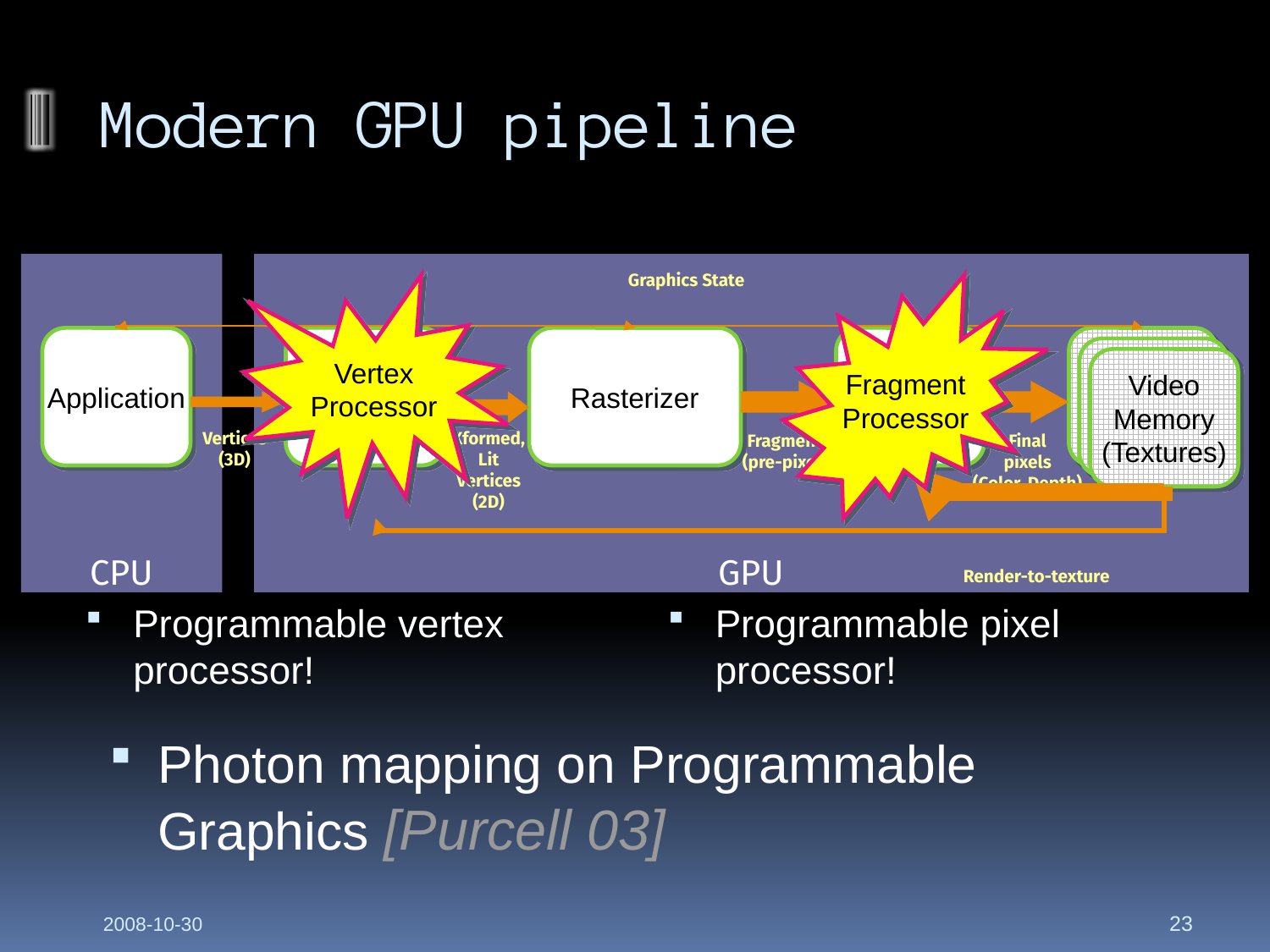

# Modern GPU pipeline

CPU

GPU
Graphics State
Vertex
Processor
Fragment
Processor
Application
Vertex
Processor
Rasterizer
Pixel
Processor

Video
Memory
(Textures)

Vertices
(3D)
Xformed,
Lit
Vertices
(2D)
Fragments
(pre-pixels)
Final
pixels
(Color, Depth)
Render-to-texture
Programmable vertex processor!
Programmable pixel processor!
Photon mapping on Programmable Graphics [Purcell 03]
2008-10-30
23